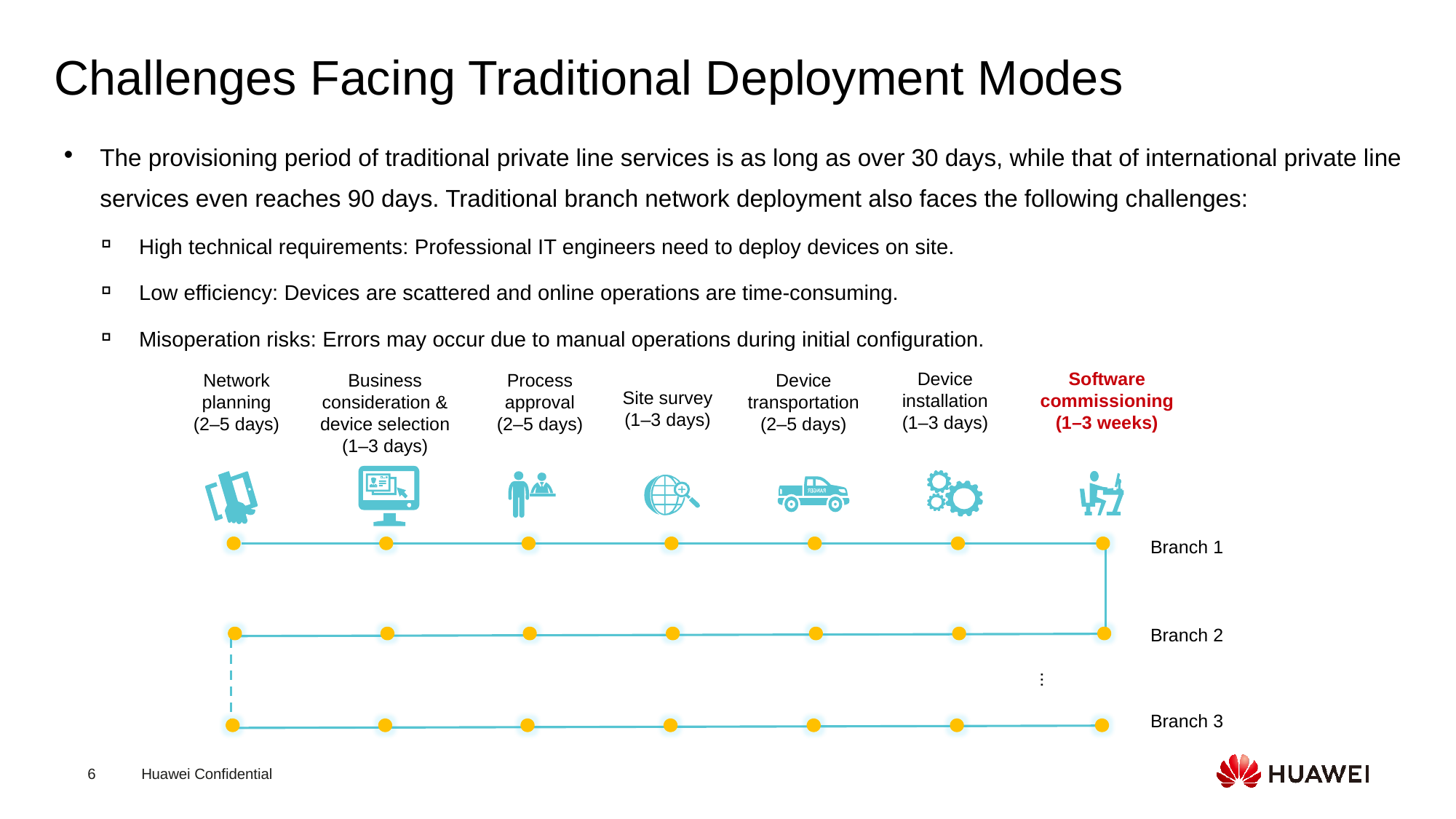

# Challenges Facing Traditional Deployment Modes
The provisioning period of traditional private line services is as long as over 30 days, while that of international private line services even reaches 90 days. Traditional branch network deployment also faces the following challenges:
High technical requirements: Professional IT engineers need to deploy devices on site.
Low efficiency: Devices are scattered and online operations are time-consuming.
Misoperation risks: Errors may occur due to manual operations during initial configuration.

Device installation
(1–3 days)
Software commissioning
(1–3 weeks)
Network planning
(2–5 days)
Business consideration & device selection
(1–3 days)
Process approval
(2–5 days)
Device transportation
(2–5 days)
Site survey
(1–3 days)

Branch 1

Branch 2
...
Branch 3